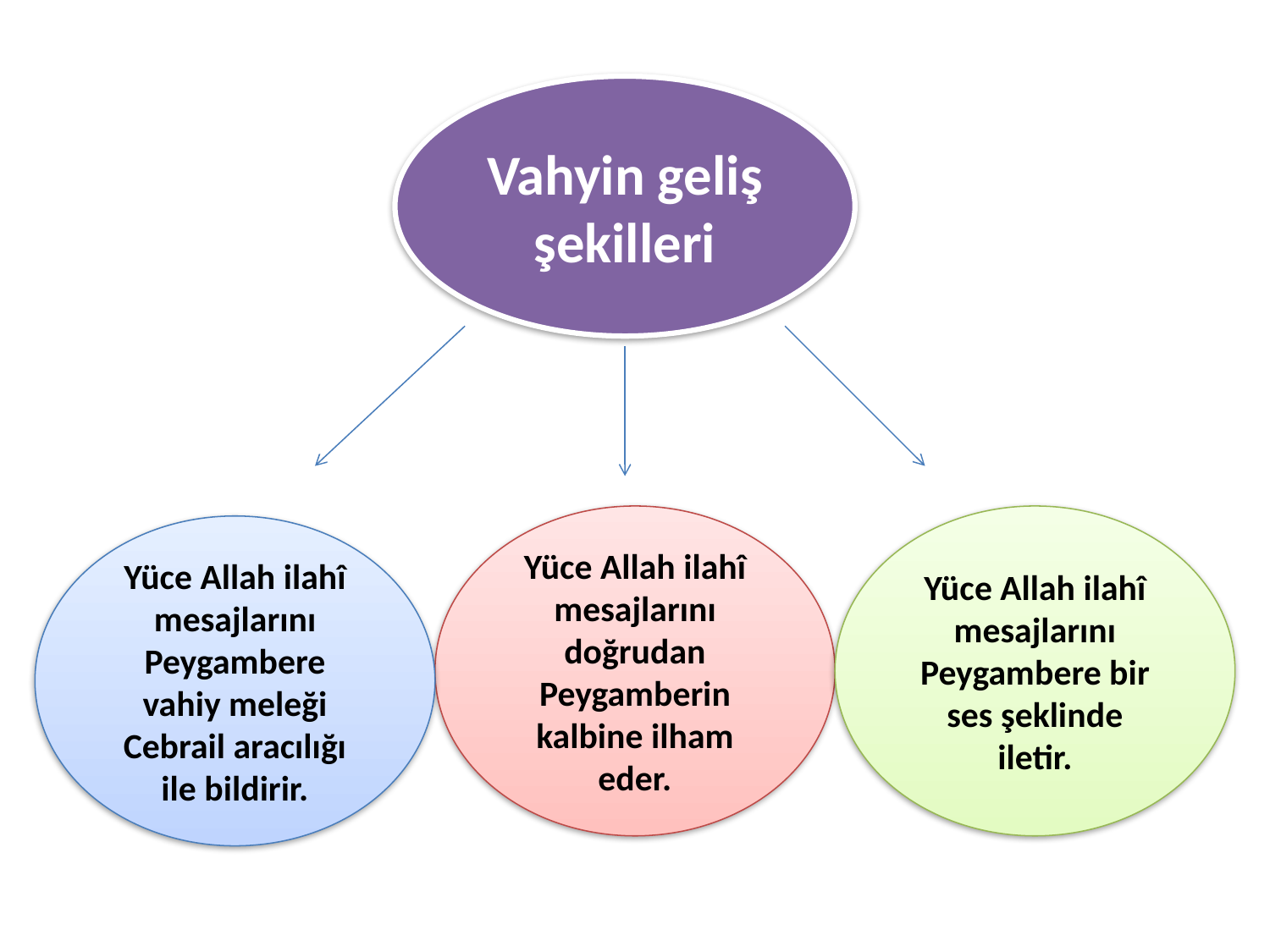

Vahyin geliş şekilleri
Yüce Allah ilahî mesajlarını doğrudan Peygamberin kalbine ilham eder.
Yüce Allah ilahî mesajlarını Peygambere bir ses şeklinde iletir.
Yüce Allah ilahî mesajlarını Peygambere vahiy meleği Cebrail aracılığı ile bildirir.